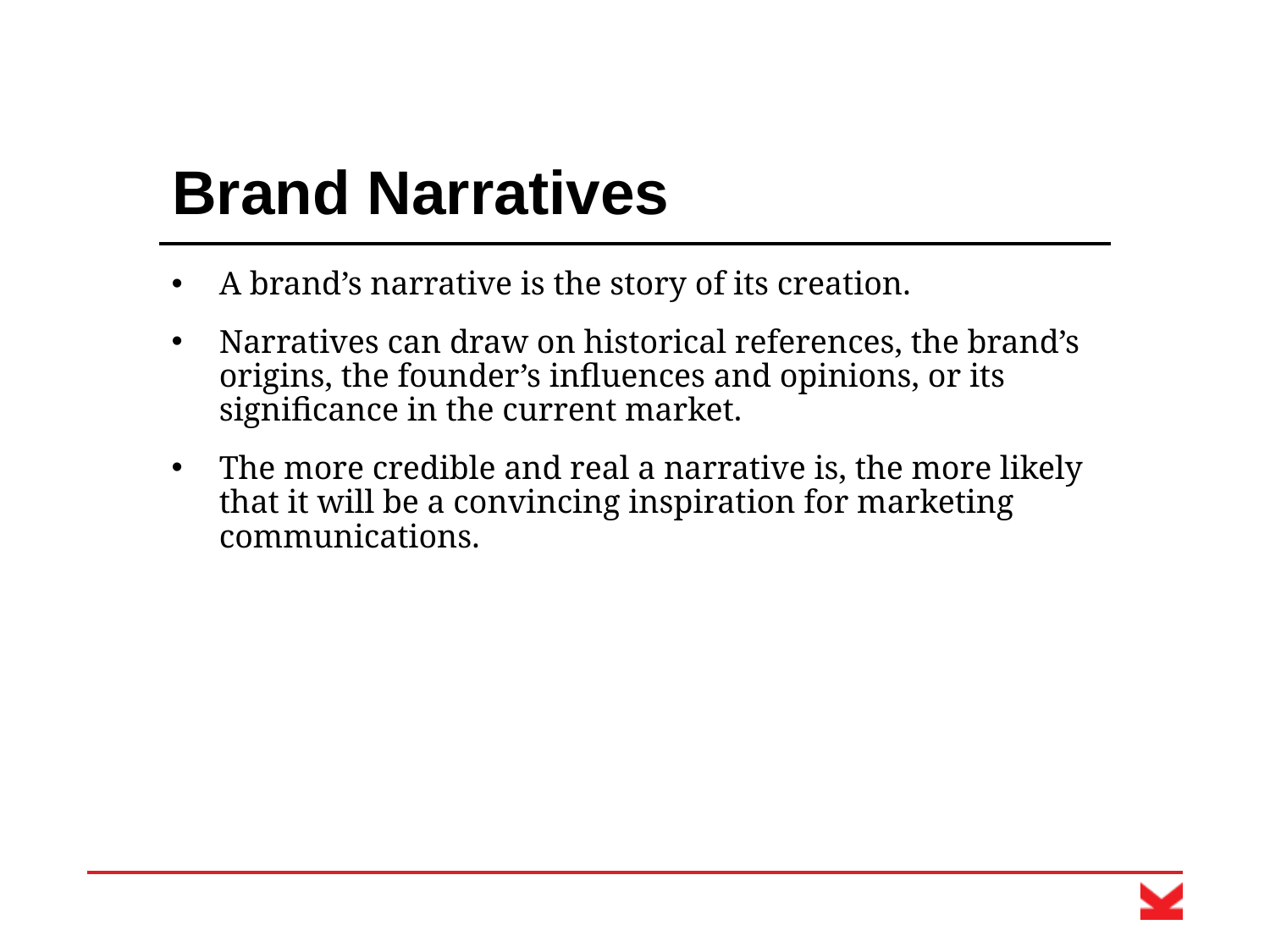

# Brand Narratives
A brand’s narrative is the story of its creation.
Narratives can draw on historical references, the brand’s origins, the founder’s influences and opinions, or its significance in the current market.
The more credible and real a narrative is, the more likely that it will be a convincing inspiration for marketing communications.